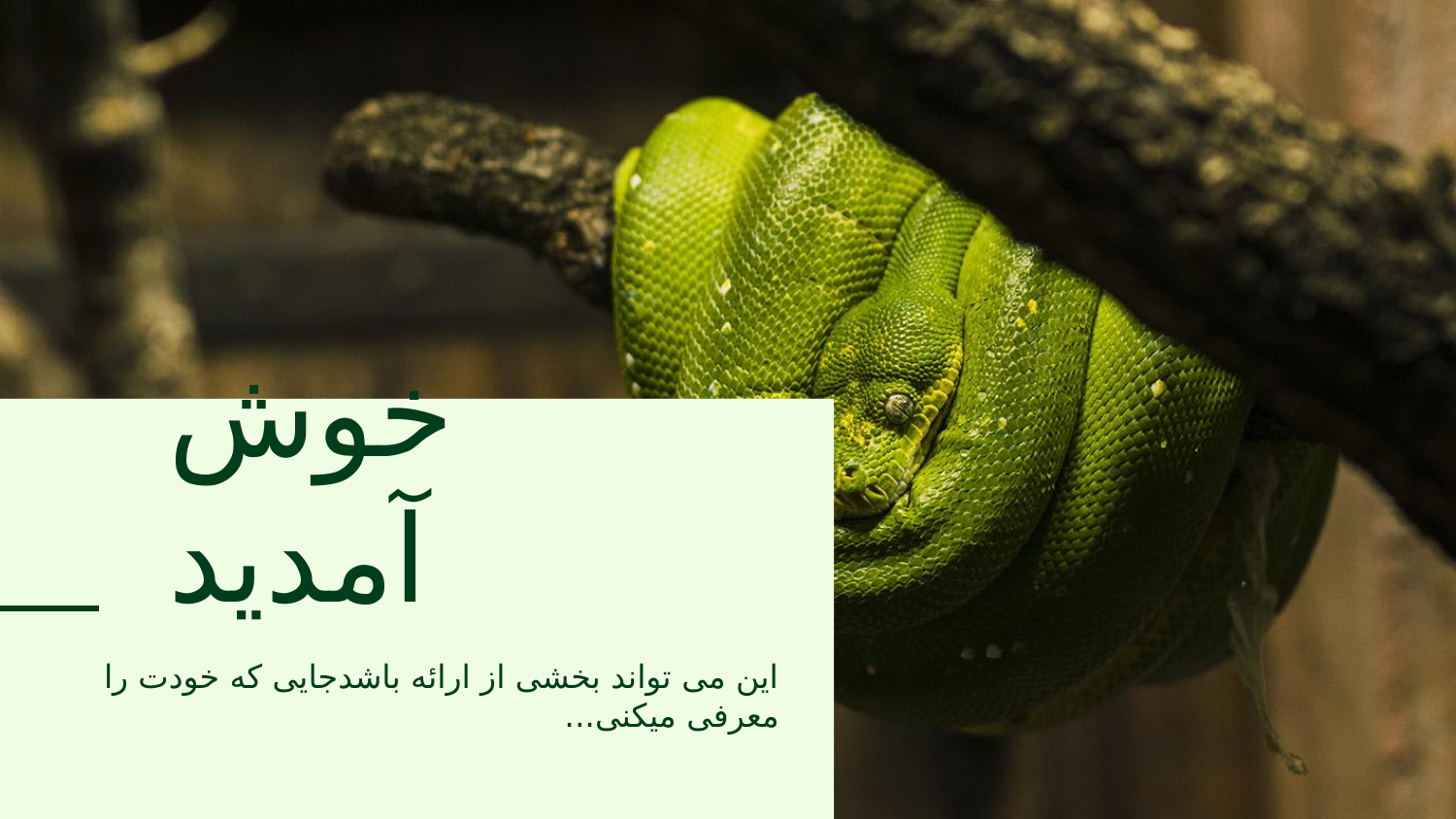

# خوش آمدید
این می تواند بخشی از ارائه باشدجایی که خودت را معرفی میکنی...